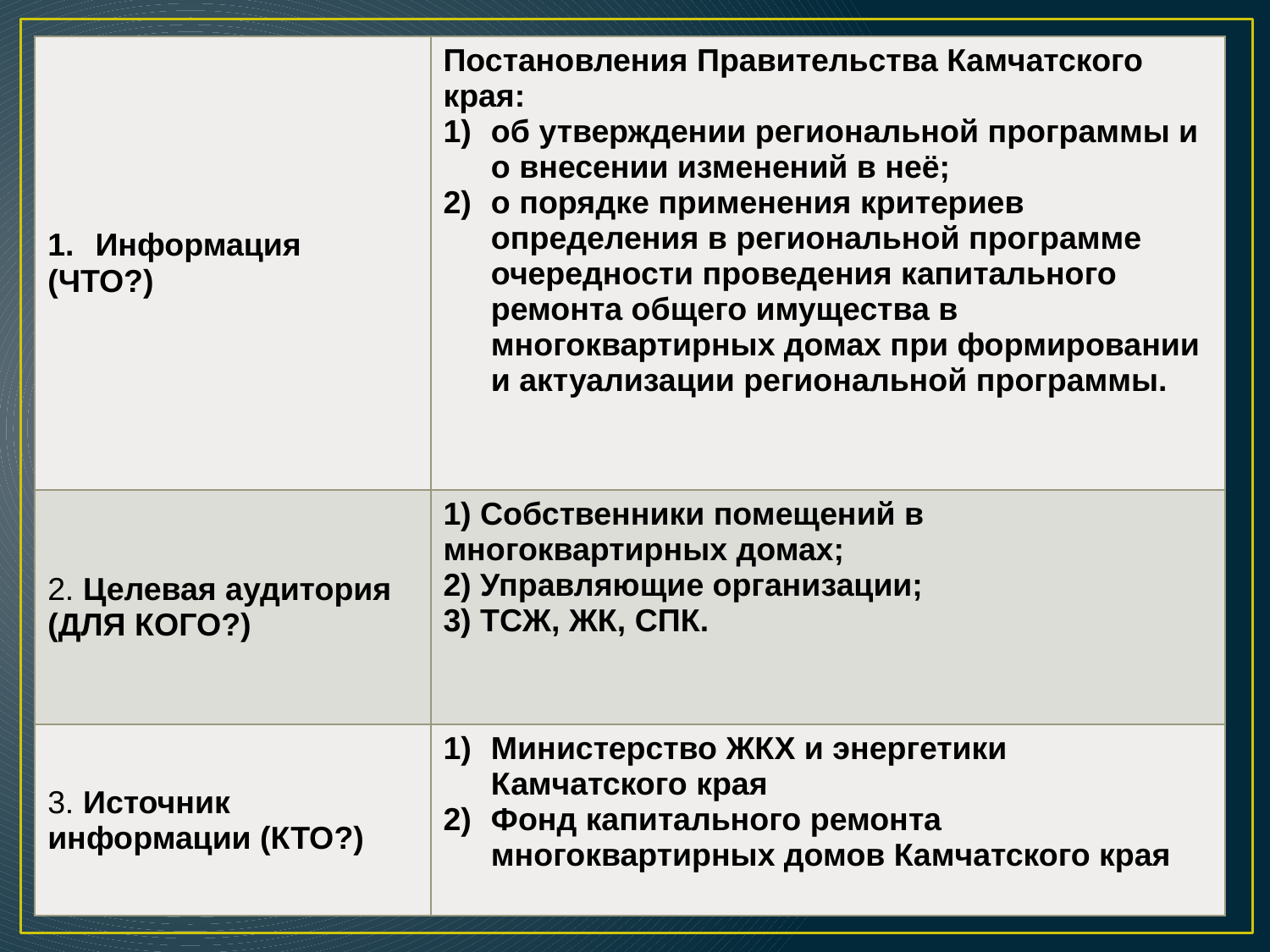

| Информация (ЧТО?) | Постановления Правительства Камчатского края: об утверждении региональной программы и о внесении изменений в неё; о порядке применения критериев определения в региональной программе очередности проведения капитального ремонта общего имущества в многоквартирных домах при формировании и актуализации региональной программы. |
| --- | --- |
| 2. Целевая аудитория (ДЛЯ КОГО?) | 1) Собственники помещений в многоквартирных домах; 2) Управляющие организации; 3) ТСЖ, ЖК, СПК. |
| 3. Источник информации (КТО?) | Министерство ЖКХ и энергетики Камчатского края Фонд капитального ремонта многоквартирных домов Камчатского края |